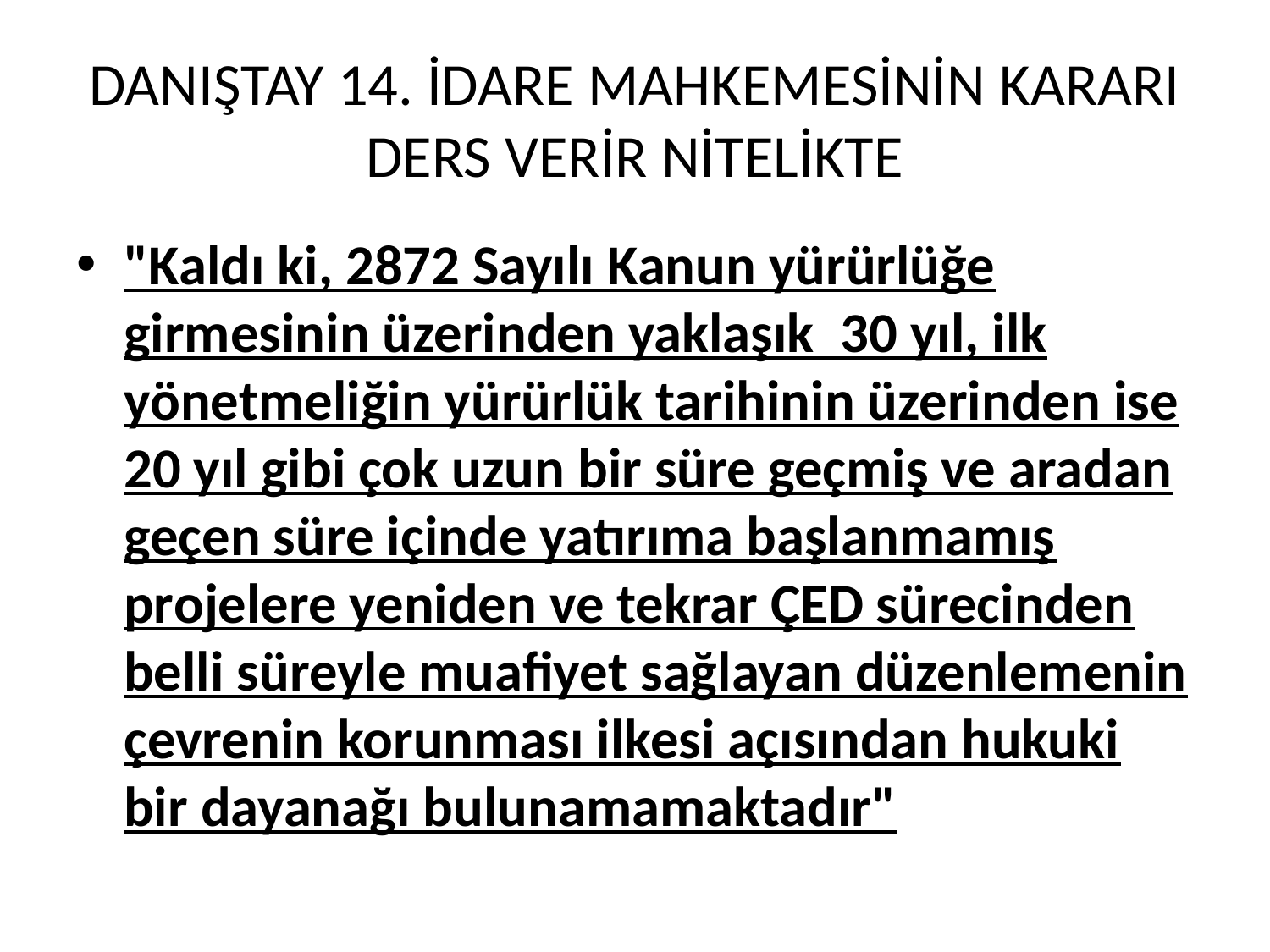

# DANIŞTAY 14. İDARE MAHKEMESİNİN KARARI DERS VERİR NİTELİKTE
"Kaldı ki, 2872 Sayılı Kanun yürürlüğe girmesinin üzerinden yaklaşık  30 yıl, ilk yönetmeliğin yürürlük tarihinin üzerinden ise 20 yıl gibi çok uzun bir süre geçmiş ve aradan geçen süre içinde yatırıma başlanmamış projelere yeniden ve tekrar ÇED sürecinden belli süreyle muafiyet sağlayan düzenlemenin çevrenin korunması ilkesi açısından hukuki bir dayanağı bulunamamaktadır"